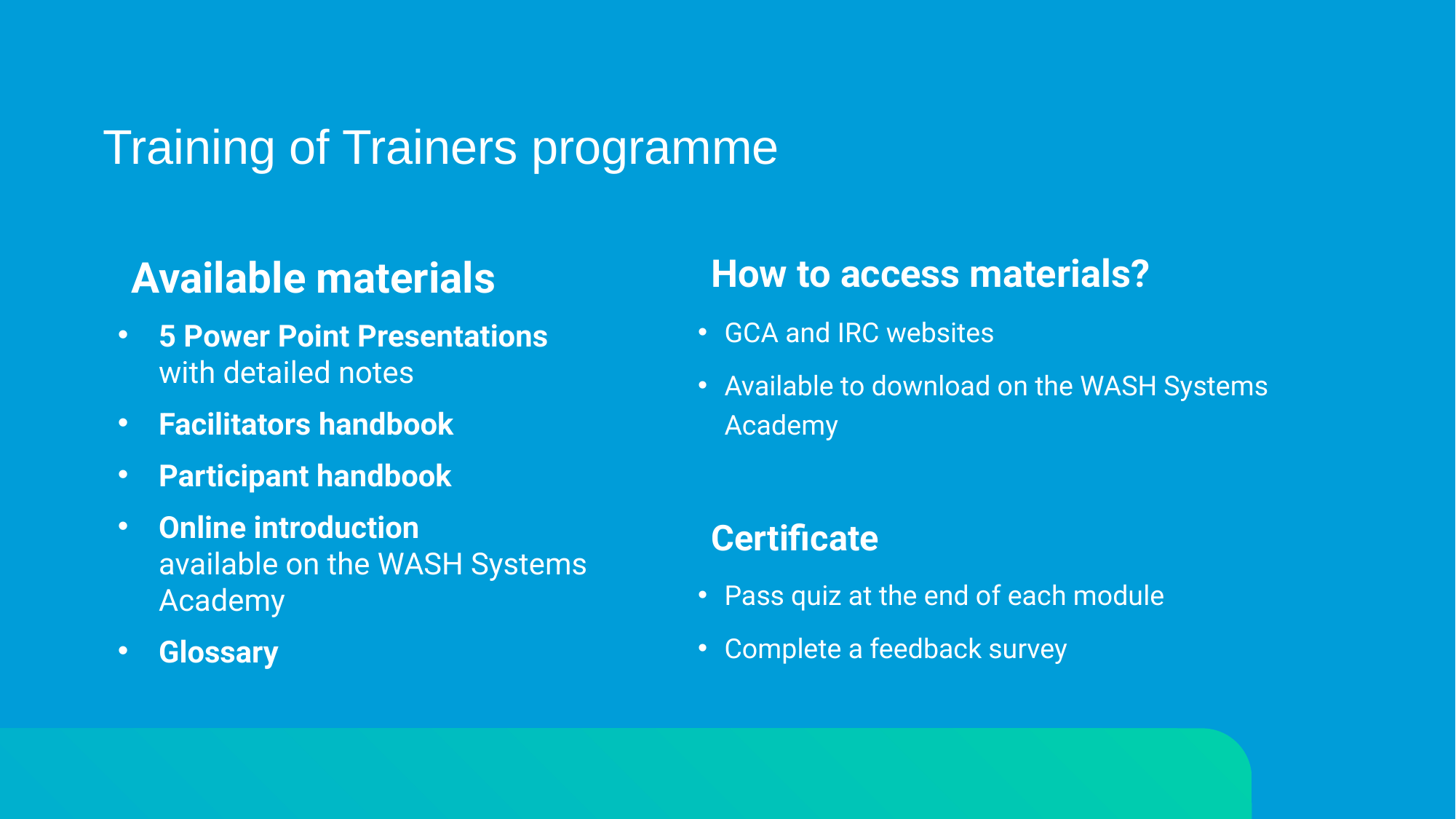

# Training of Trainers programme
Available materials
5 Power Point Presentations
with detailed notes
Facilitators handbook
Participant handbook
Online introduction
available on the WASH Systems Academy
Glossary
How to access materials?
GCA and IRC websites
Available to download on the WASH Systems Academy

Certificate
Pass quiz at the end of each module
Complete a feedback survey